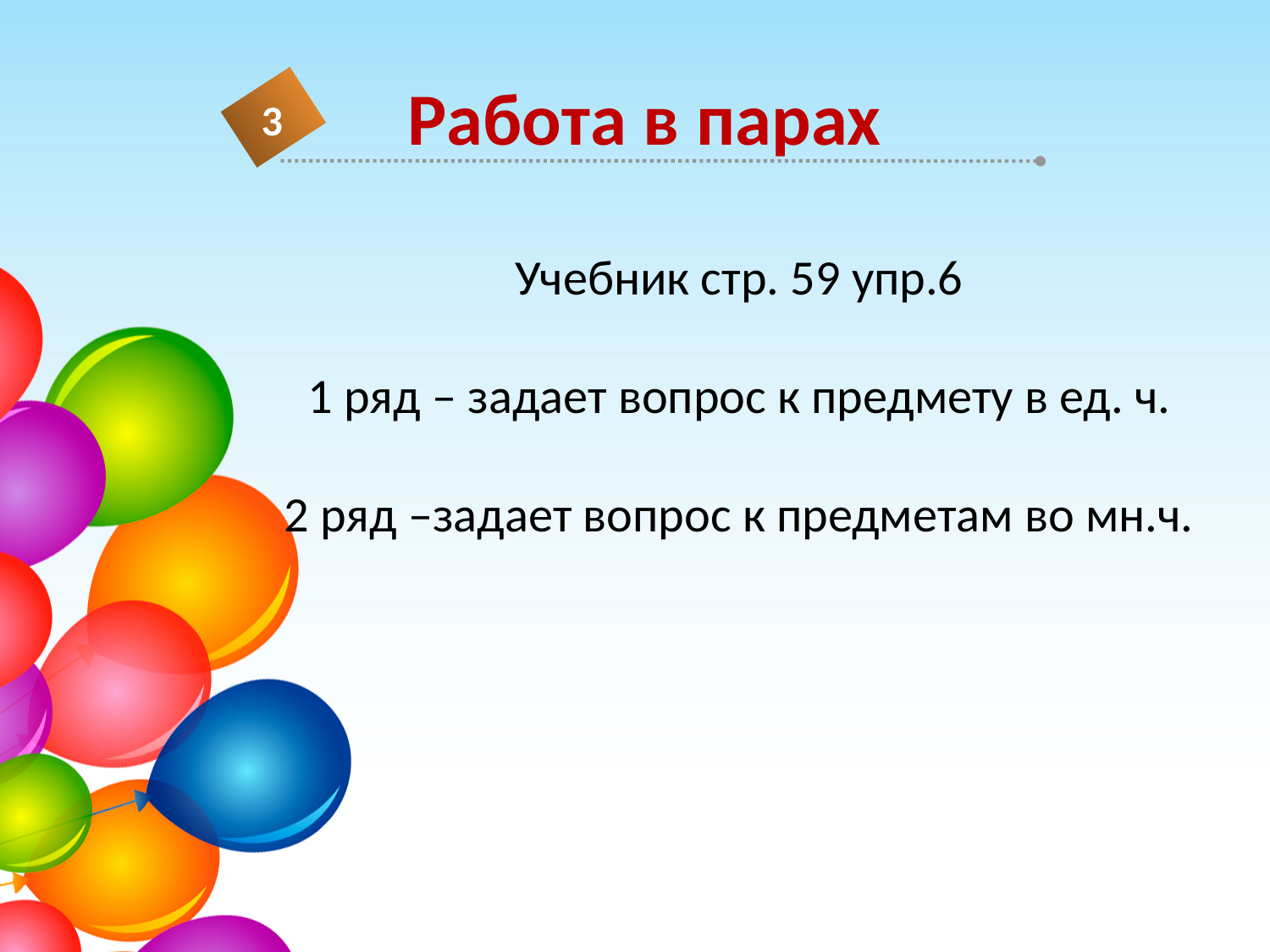

# Работа в парах

3

Учебник стр. 59 упр.6

1 ряд – задает вопрос к предмету в ед. ч.

2 ряд –задает вопрос к предметам во мн.ч.